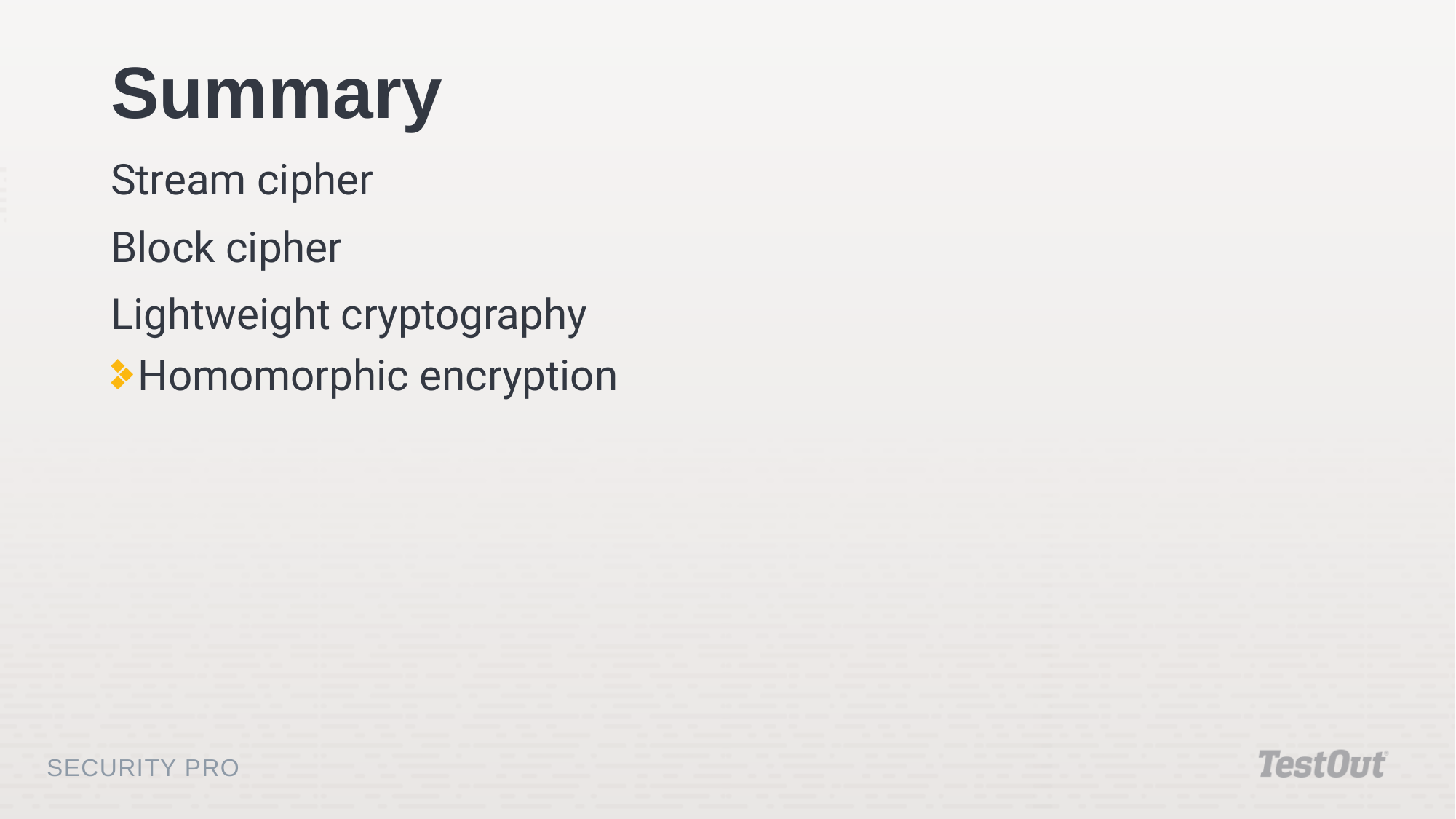

# Summary
Stream cipher
Block cipher
Lightweight cryptography
Homomorphic encryption
Security Pro